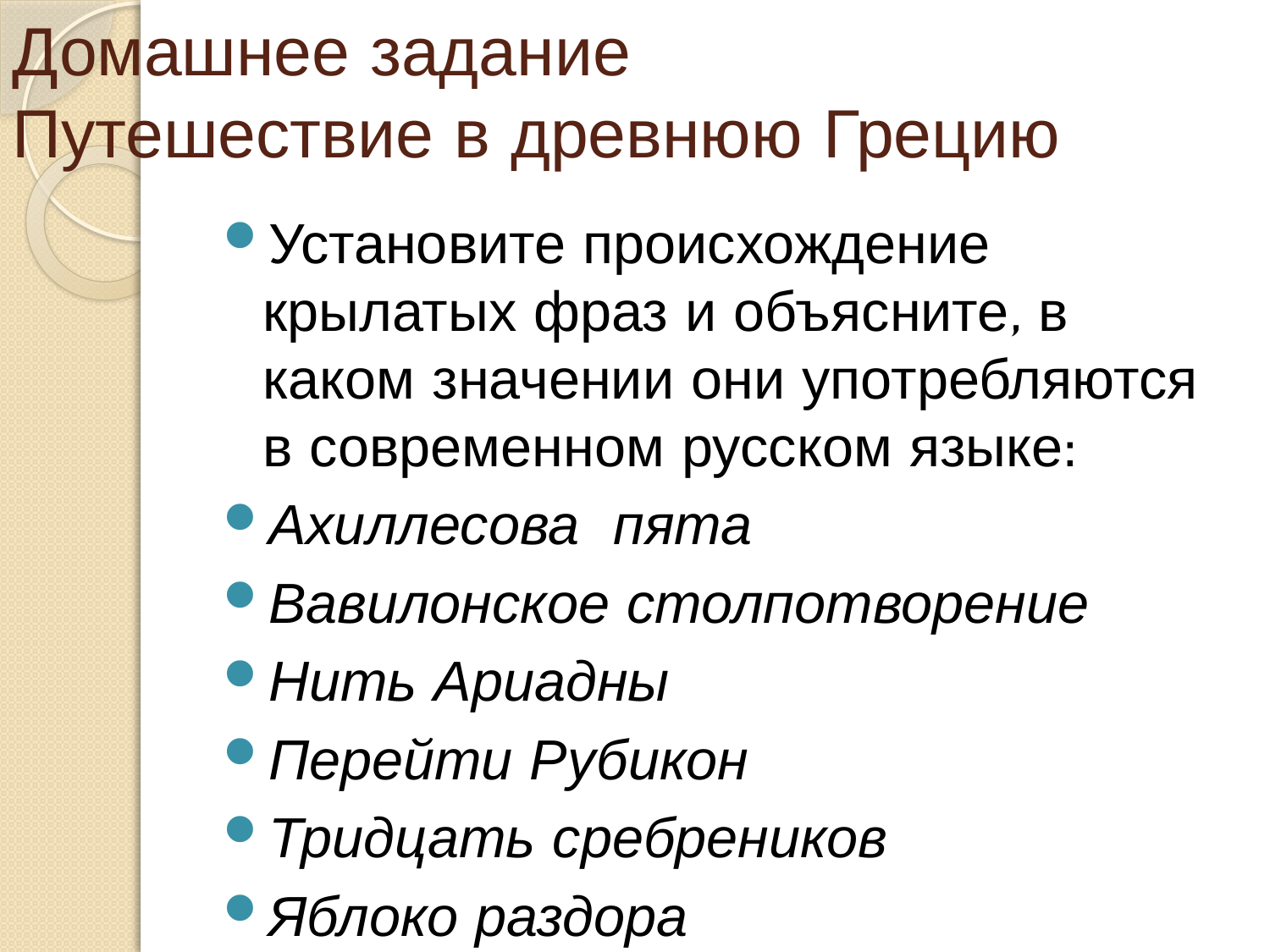

# Домашнее задание Путешествие в древнюю Грецию
Установите происхождение крылатых фраз и объясните, в каком значении они употребляются в современном русском языке:
Ахиллесова  пята
Вавилонское столпотворение
Нить Ариадны
Перейти Рубикон
Тридцать сребреников
Яблоко раздора